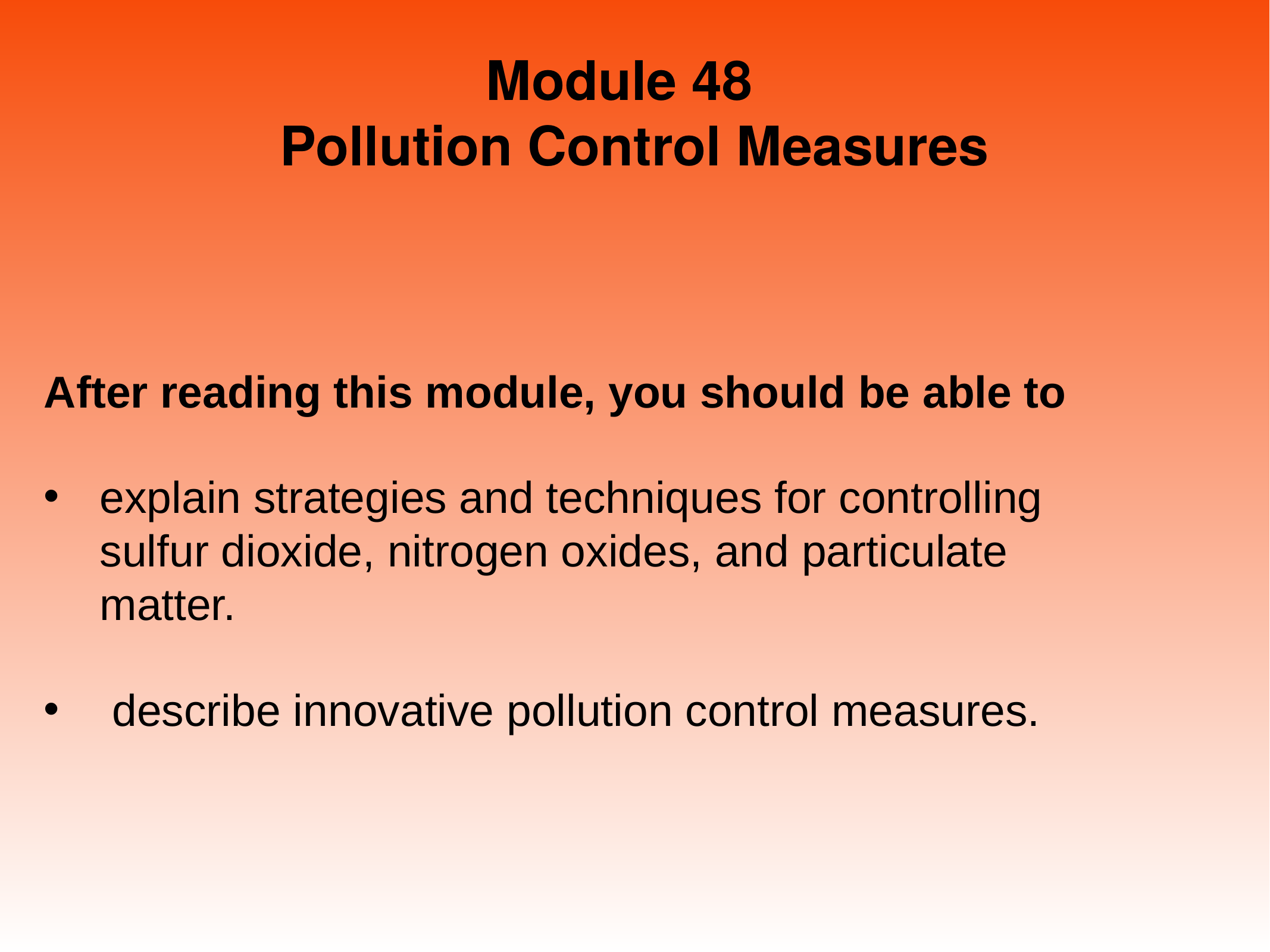

# Module 48 Pollution Control Measures
After reading this module, you should be able to
explain strategies and techniques for controlling sulfur dioxide, nitrogen oxides, and particulate matter.
 describe innovative pollution control measures.